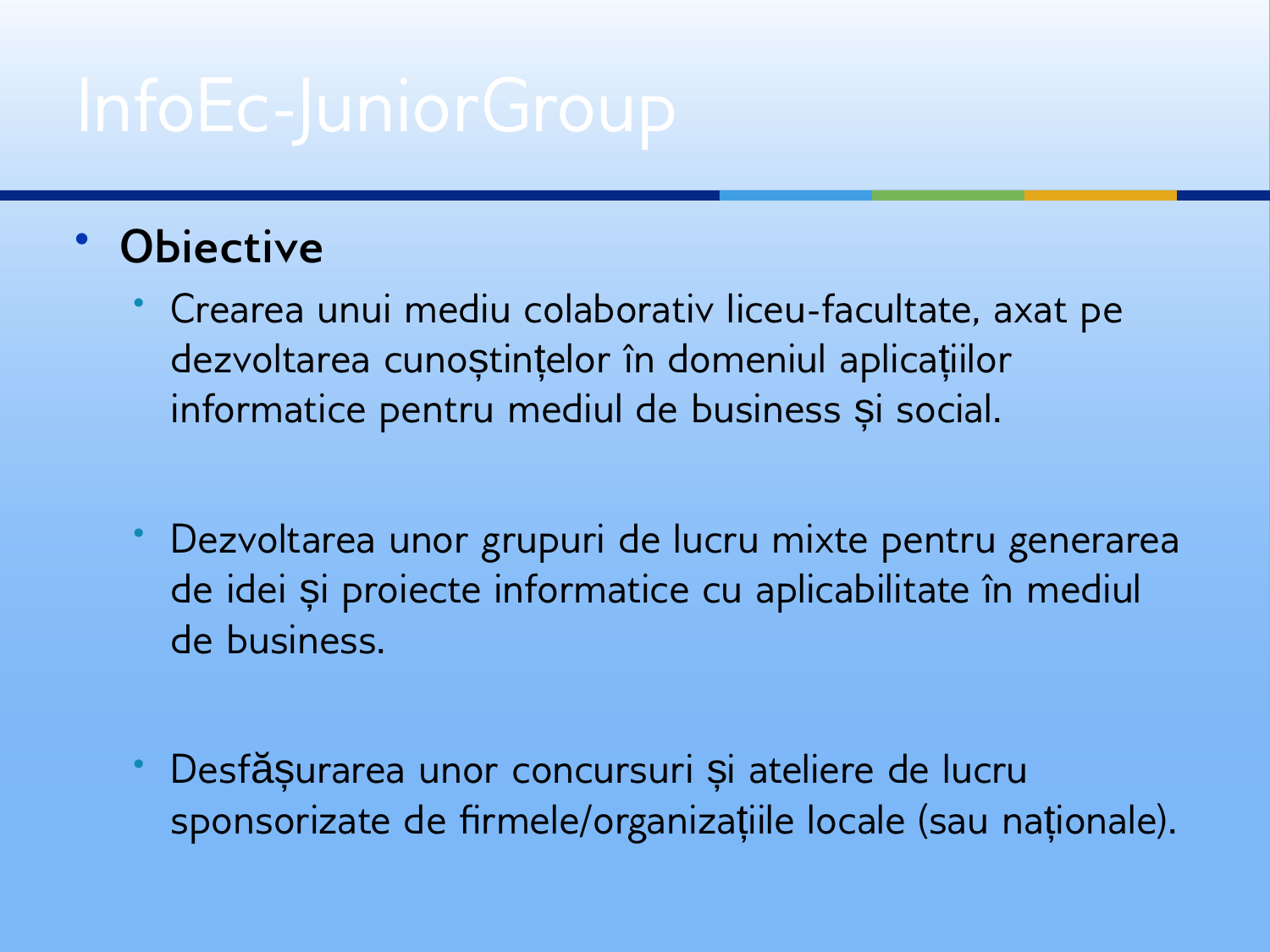

# InfoEc-JuniorGroup
Obiective
Crearea unui mediu colaborativ liceu-facultate, axat pe dezvoltarea cunoștințelor în domeniul aplicațiilor informatice pentru mediul de business și social.

Dezvoltarea unor grupuri de lucru mixte pentru generarea de idei și proiecte informatice cu aplicabilitate în mediul de business.

Desfășurarea unor concursuri și ateliere de lucru sponsorizate de firmele/organizațiile locale (sau naționale).